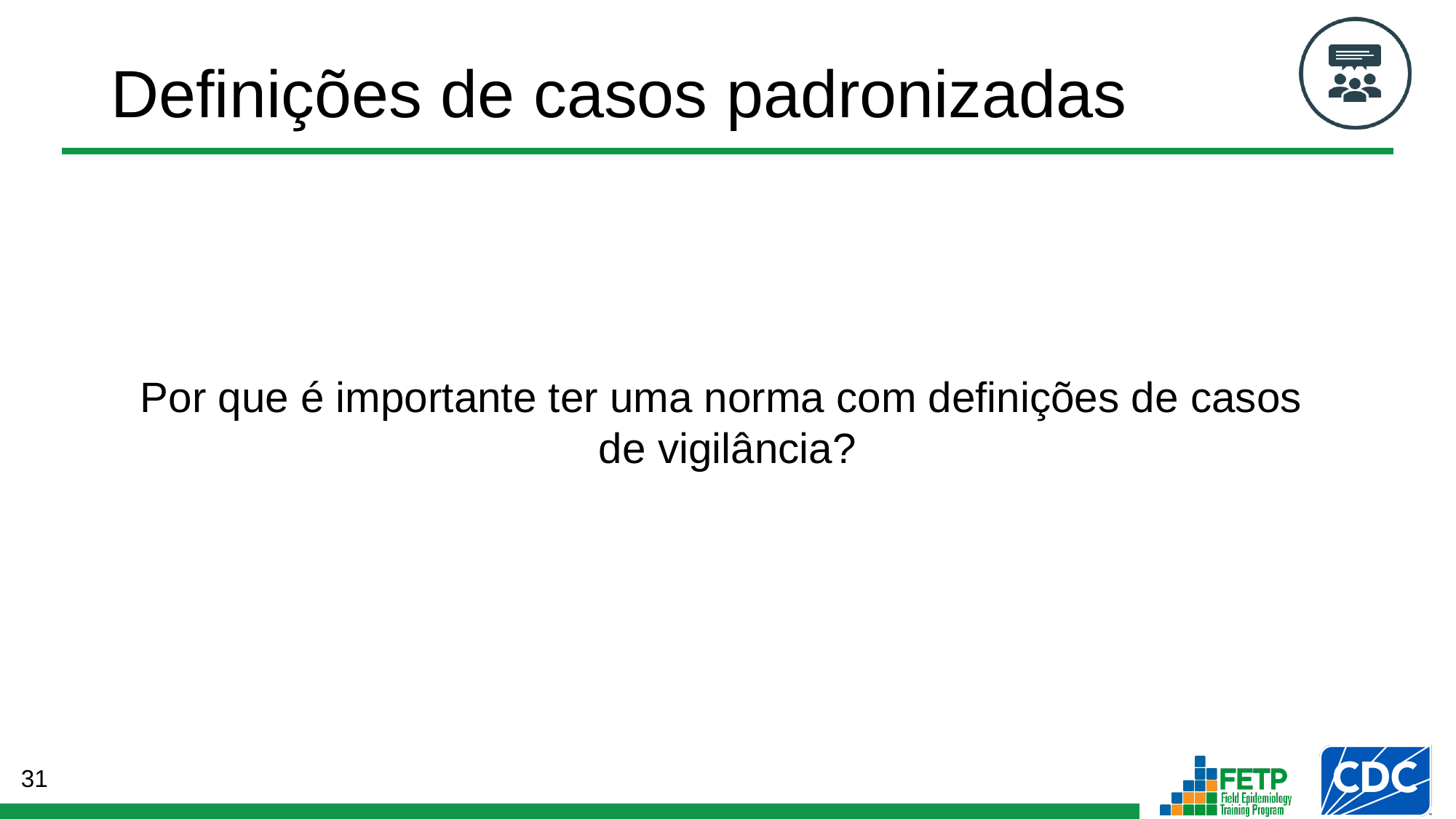

# Definições de casos padronizadas
Por que é importante ter uma norma com definições de casos
de vigilância?